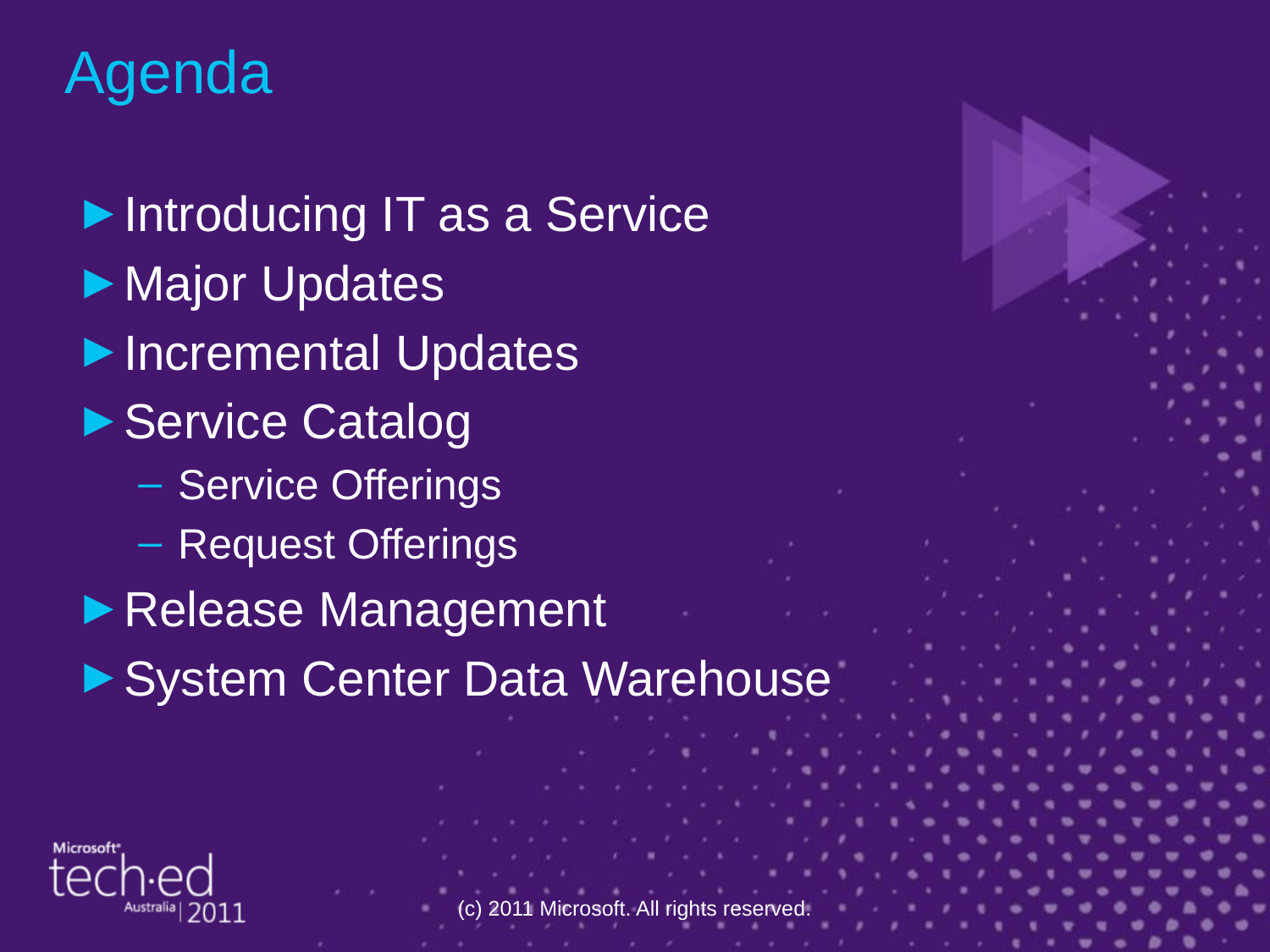

Agenda
Introducing IT as a Service
Major Updates
Incremental Updates
Service Catalog
Service Offerings
Request Offerings
Release Management
System Center Data Warehouse

(c) 2011 Microsoft. All rights reserved.